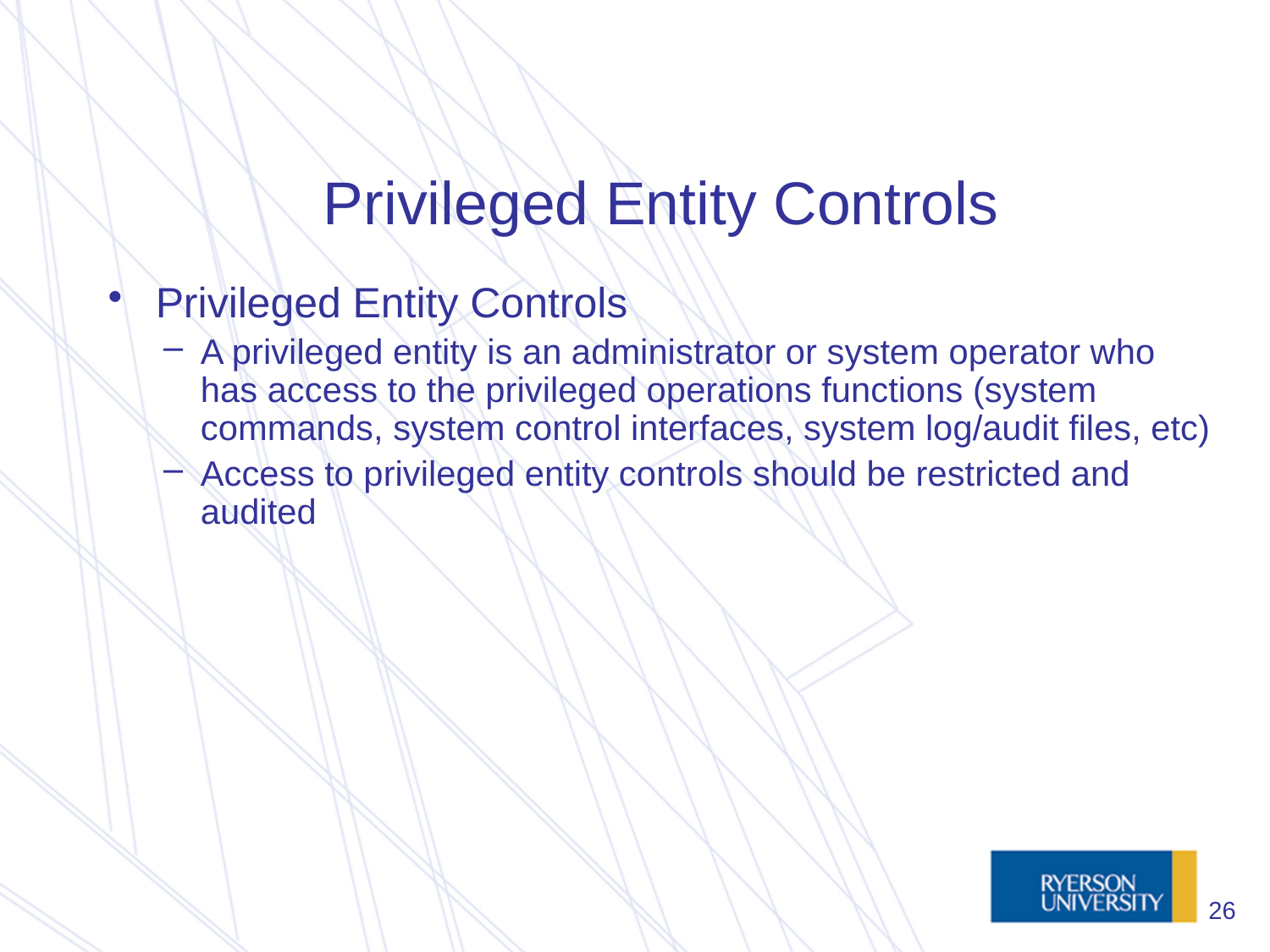

# Privileged Entity Controls
Privileged Entity Controls
A privileged entity is an administrator or system operator who has access to the privileged operations functions (system commands, system control interfaces, system log/audit files, etc)
Access to privileged entity controls should be restricted and audited
26